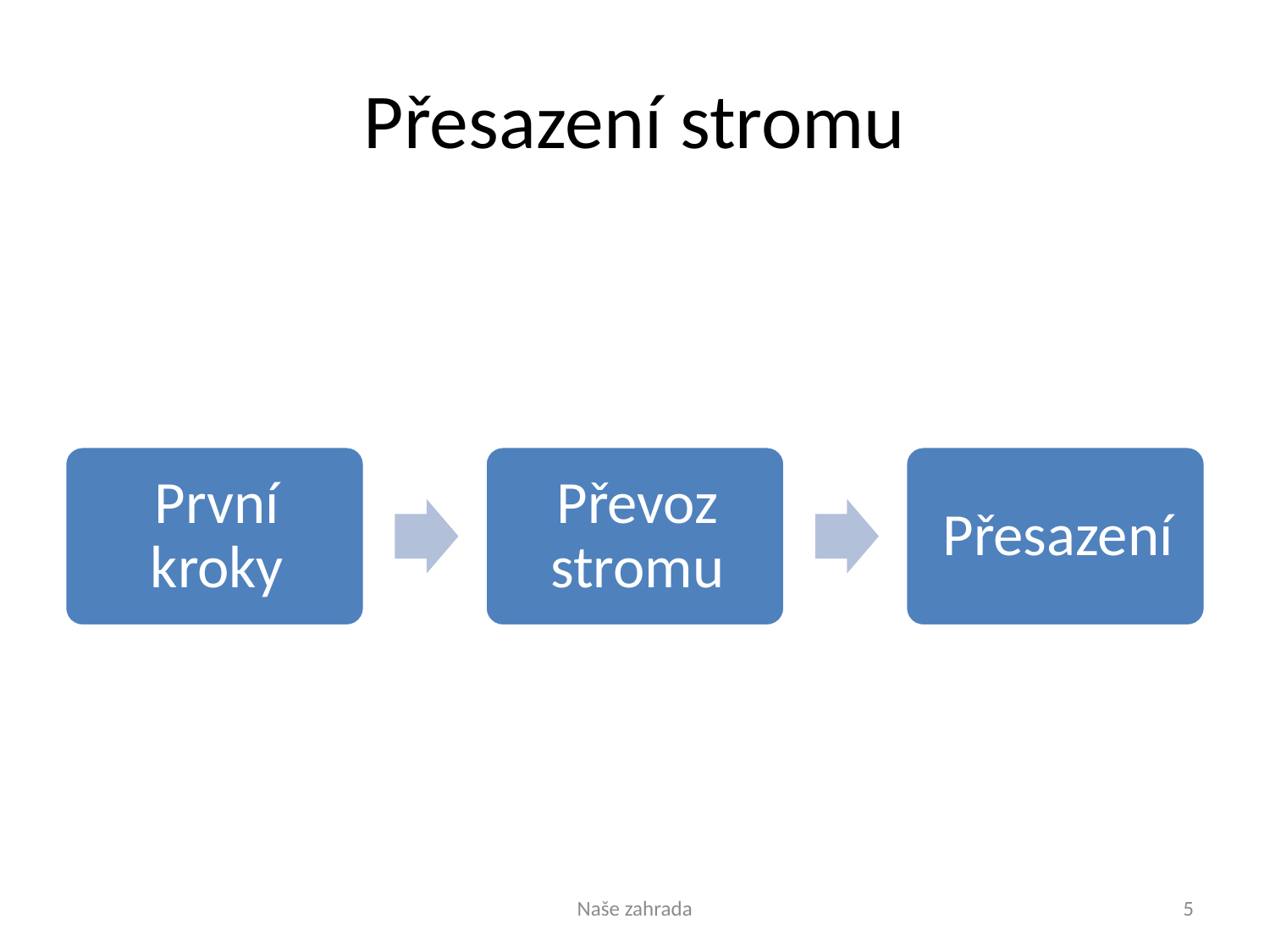

# Přesazení stromu
První kroky

Převoz stromu

Přesazení
Naše zahrada
5